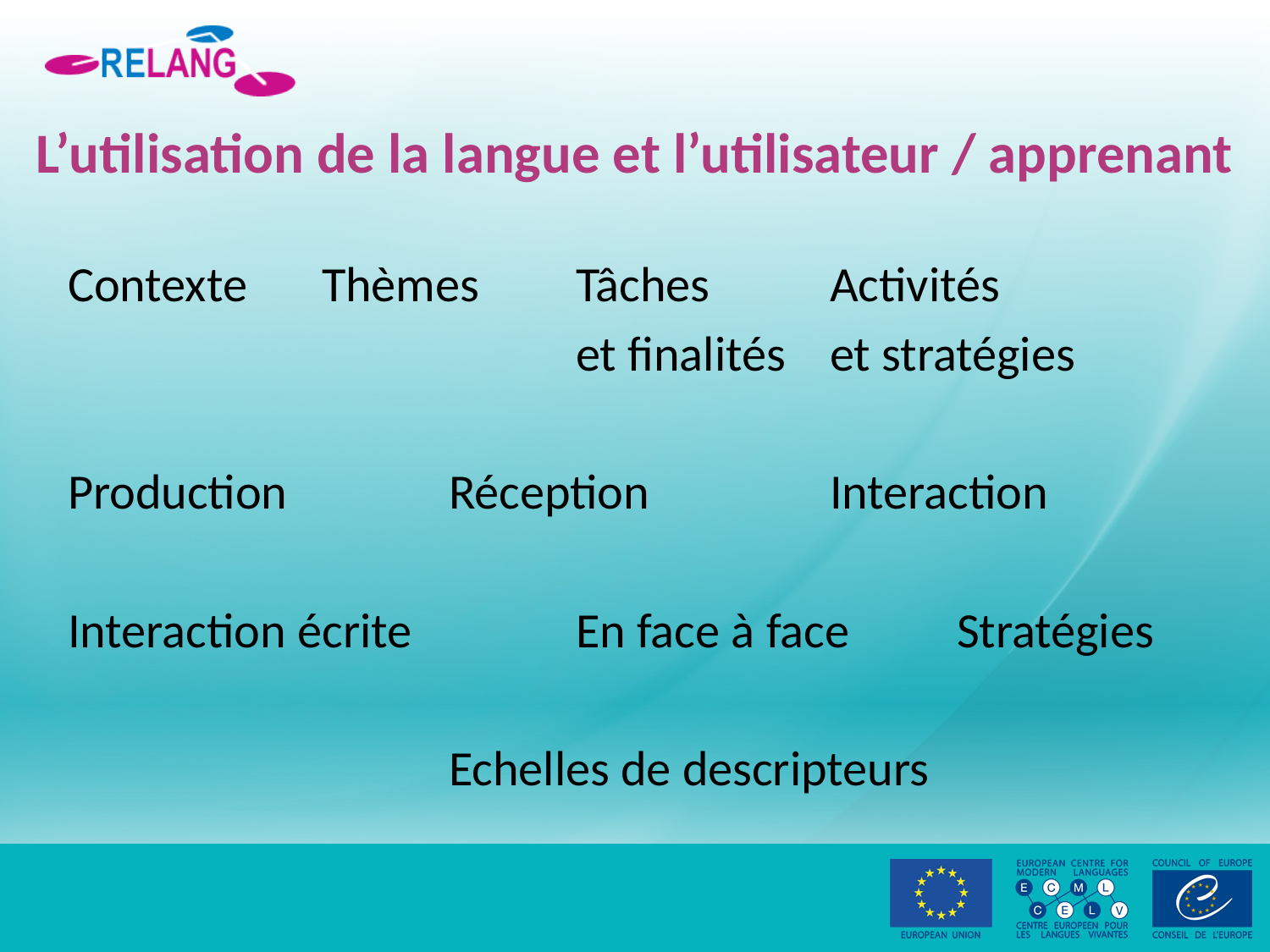

# L’utilisation de la langue et l’utilisateur / apprenant
Contexte	Thèmes 	Tâches	Activités
				et finalités	et stratégies

Production		Réception		Interaction

Interaction écrite		En face à face	Stratégies

			Echelles de descripteurs